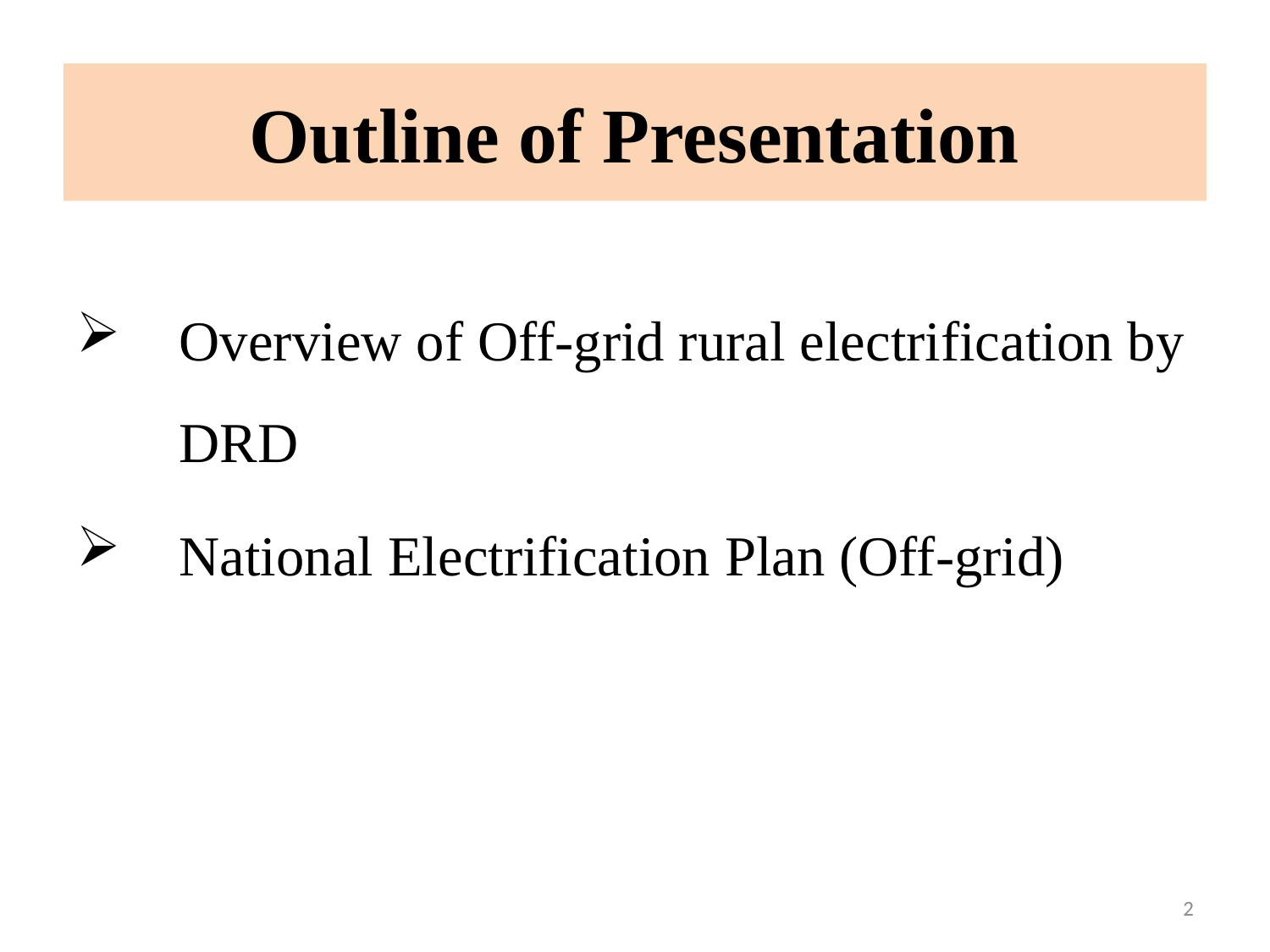

# Outline of Presentation
Overview of Off-grid rural electrification by DRD
National Electrification Plan (Off-grid)
2